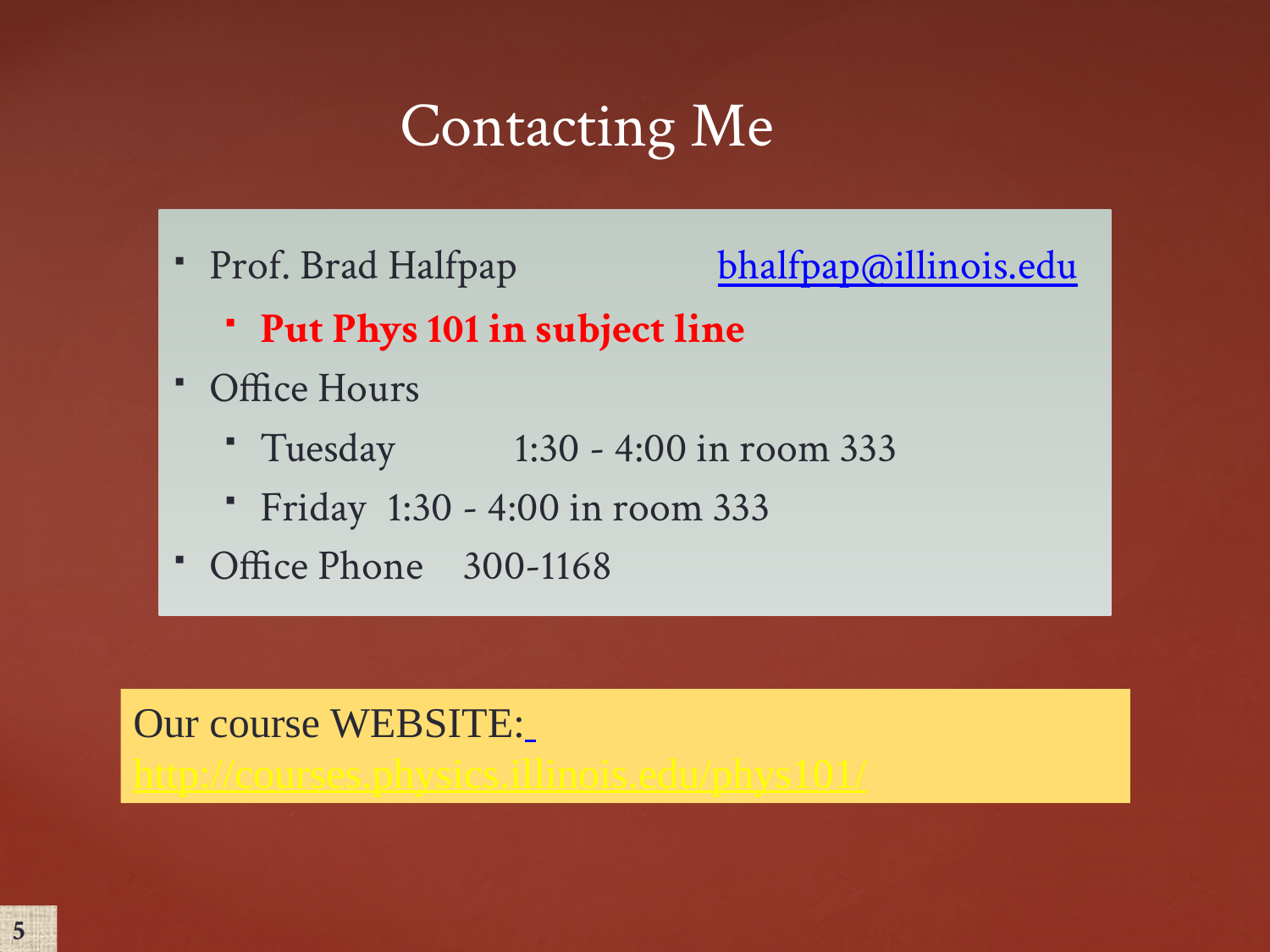

# Contacting Me
Prof. Brad Halfpap		bhalfpap@illinois.edu
Put Phys 101 in subject line
Office Hours
Tuesday	1:30 - 4:00 in room 333
Friday	1:30 - 4:00 in room 333
Office Phone	300-1168
Our course WEBSITE:
http://courses.physics.illinois.edu/phys101/
5